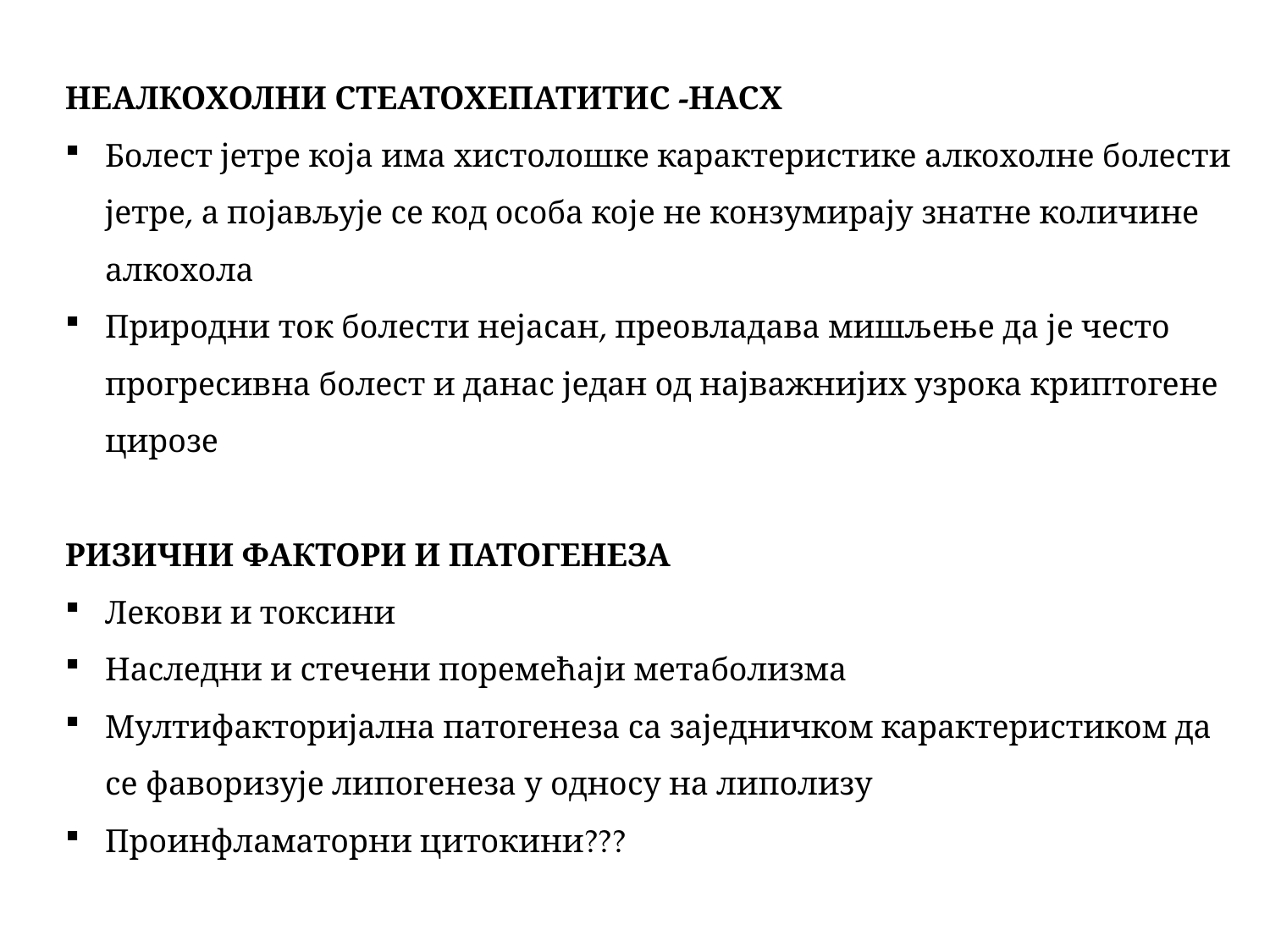

НЕАЛКОХОЛНИ СТЕАТОХЕПАТИТИС -НАСХ
Болест јетре која има хистолошке карактеристике алкохолне болести јетре, а појављује се код особа које не конзумирају знатне количине алкохола
Природни ток болести нејасан, преовладава мишљење да је често прогресивна болест и данас један од најважнијих узрока криптогене цирозе

РИЗИЧНИ ФАКТОРИ И ПАТОГЕНЕЗА
Лекови и токсини
Наследни и стечени поремећаји метаболизма
Мултифакторијална патогенеза са заједничком карактеристиком да се фаворизује липогенеза у односу на липолизу
Проинфламаторни цитокини???